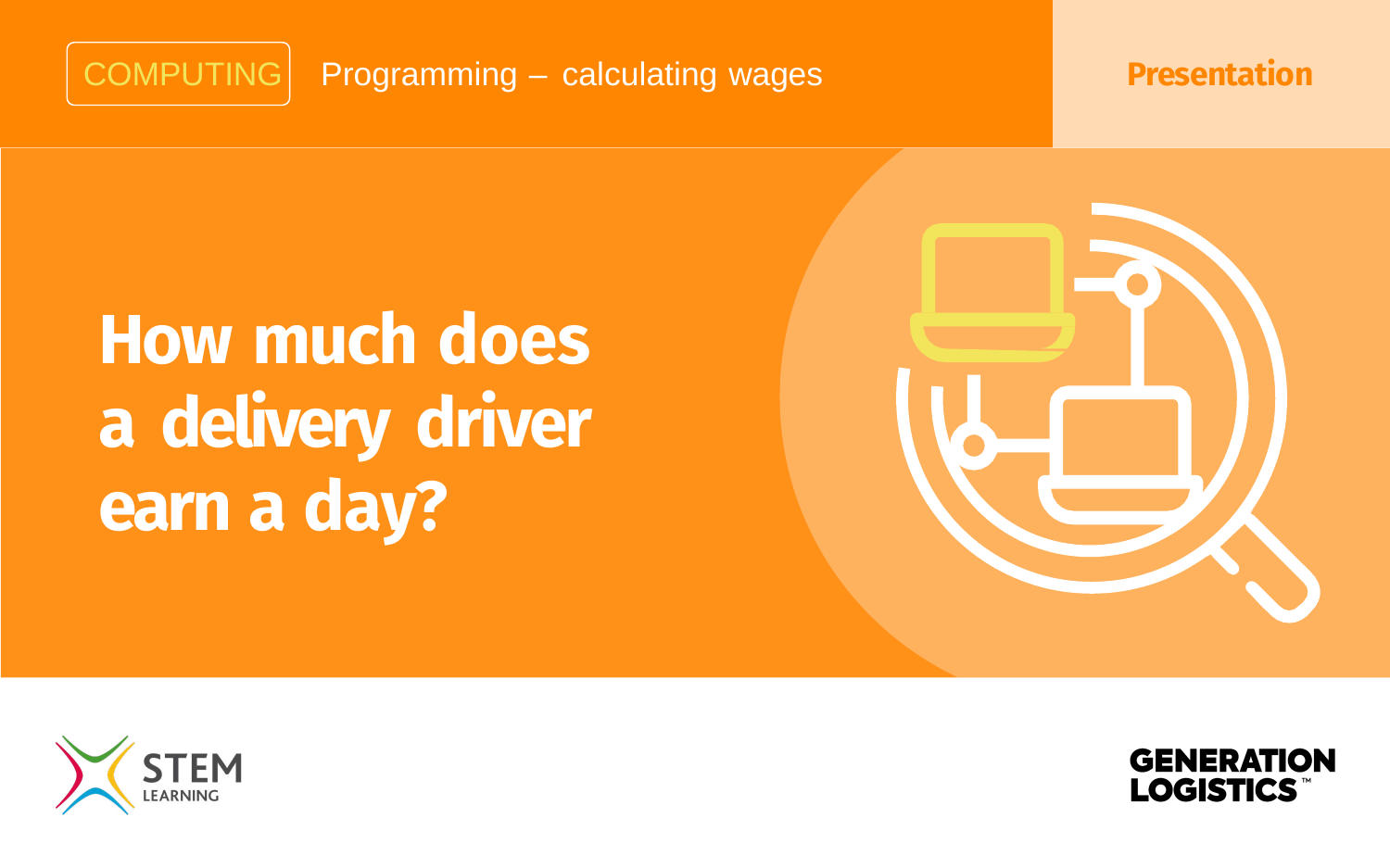

# COMPUTING
Programming – calculating wages
Presentation
How much does a delivery driver earn a day?